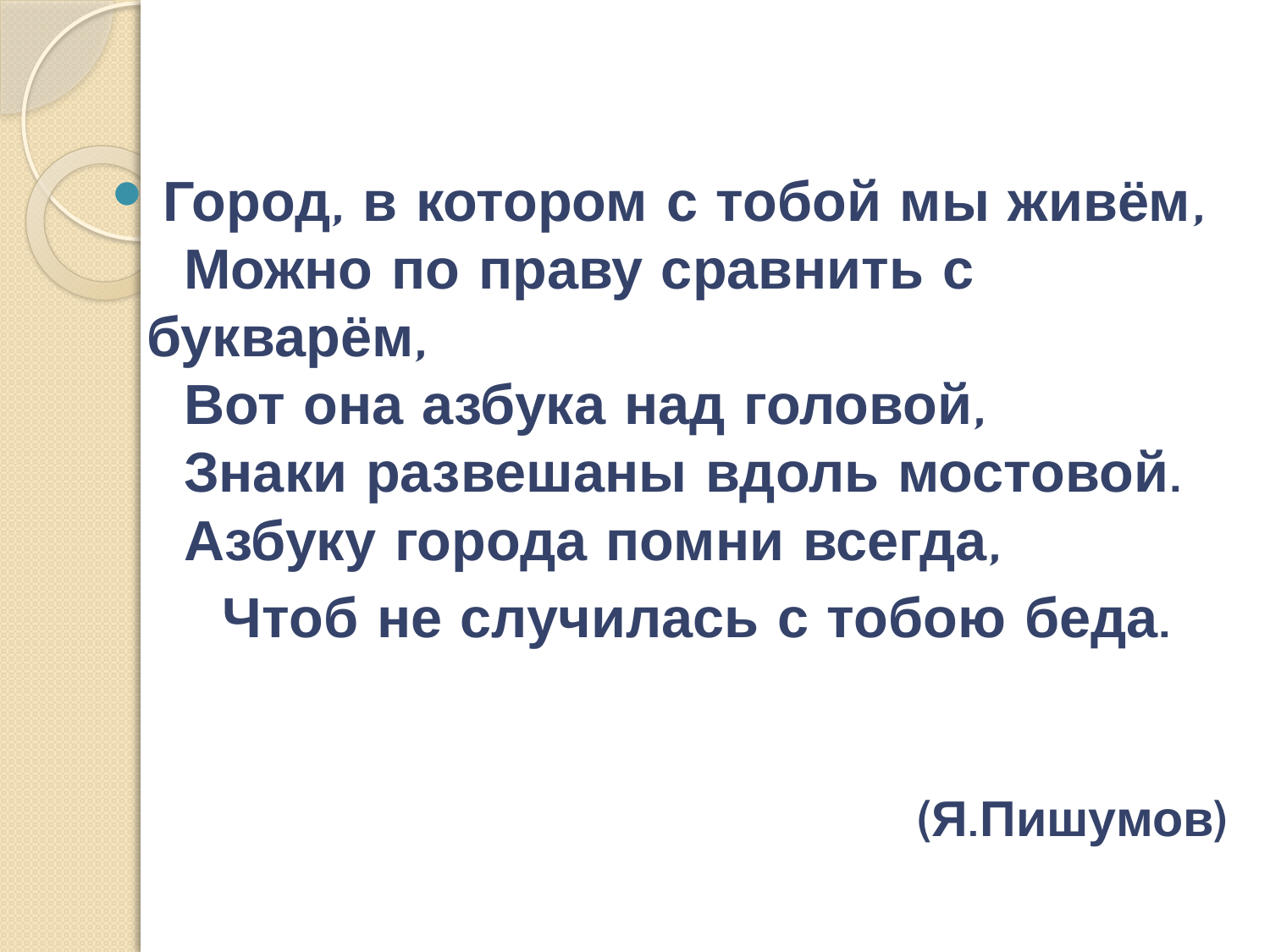

#
 Город, в котором с тобой мы живём,
  Можно по праву сравнить с   букварём,
  Вот она азбука над головой, 
  Знаки развешаны вдоль мостовой.
  Азбуку города помни всегда,
      Чтоб не случилась с тобою беда.
                                                                                                    (Я.Пишумов)